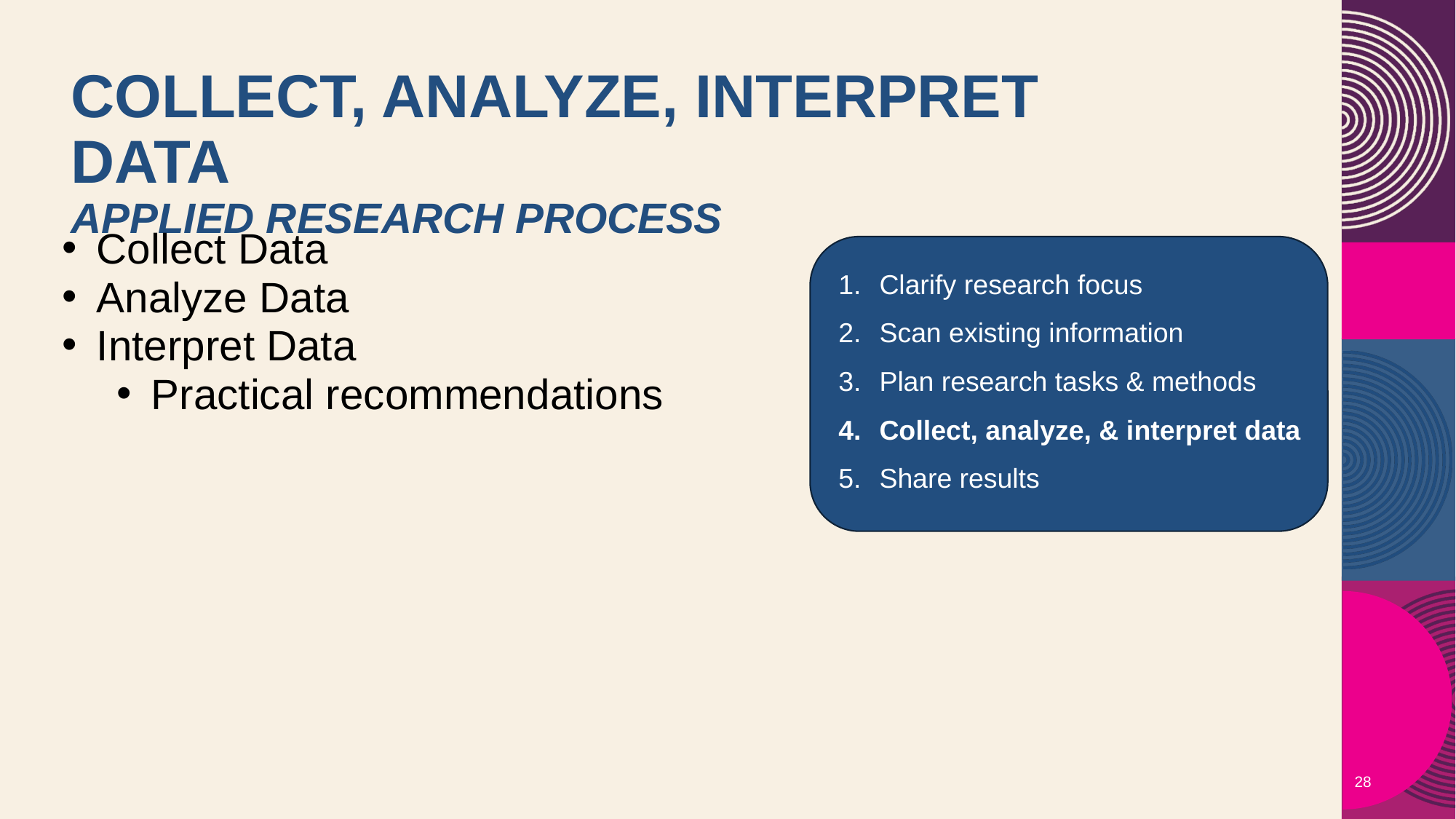

# COLLECT, ANALYZE, INTERPRET DATA Applied Research Process
Collect Data
Analyze Data
Interpret Data
Practical recommendations

Clarify research focus
Scan existing information
Plan research tasks & methods
Collect, analyze, & interpret data
Share results
28